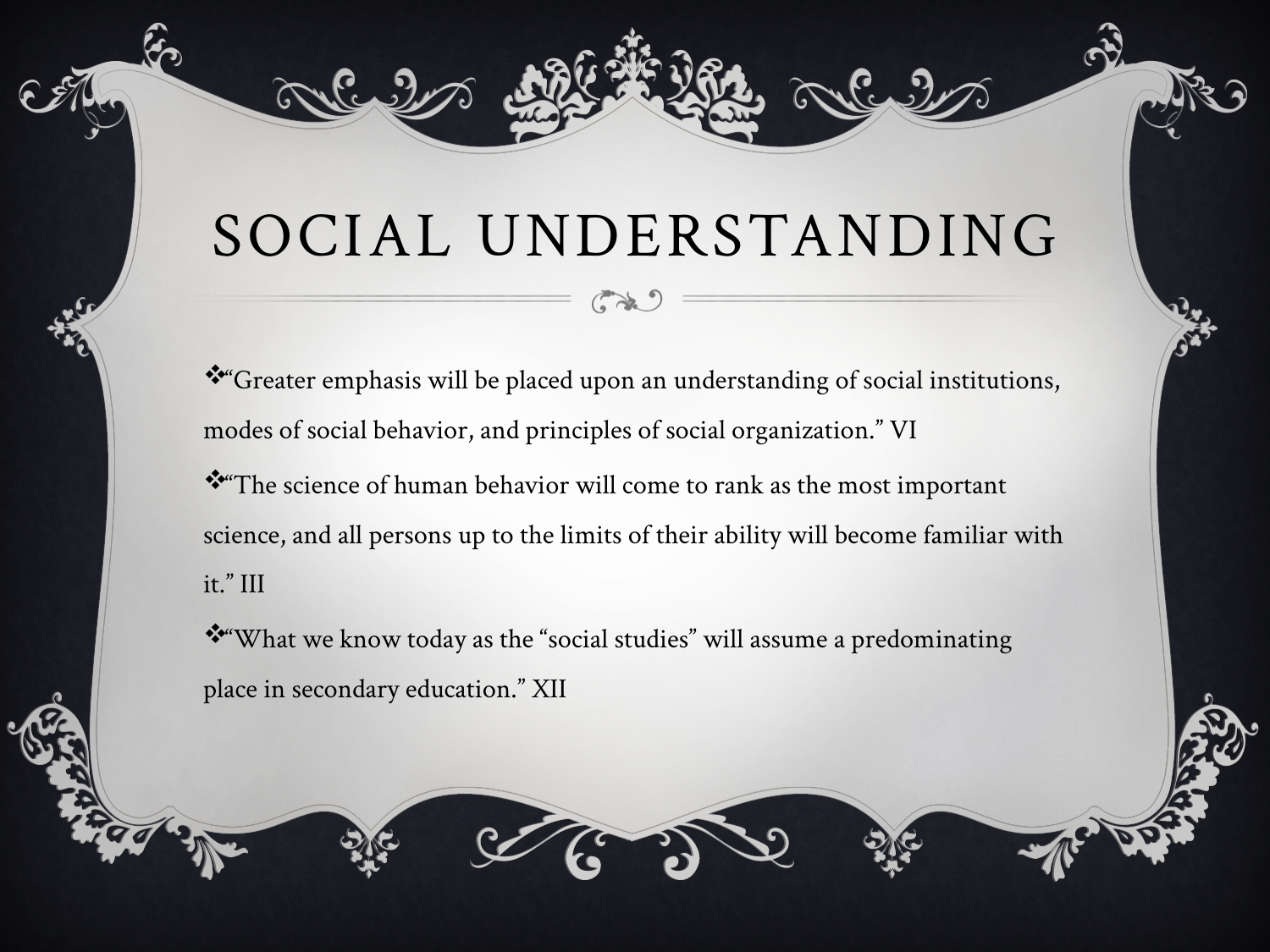

# Social Understanding
“Greater emphasis will be placed upon an understanding of social institutions, modes of social behavior, and principles of social organization.” VI
“The science of human behavior will come to rank as the most important science, and all persons up to the limits of their ability will become familiar with it.” III
“What we know today as the “social studies” will assume a predominating place in secondary education.” XII